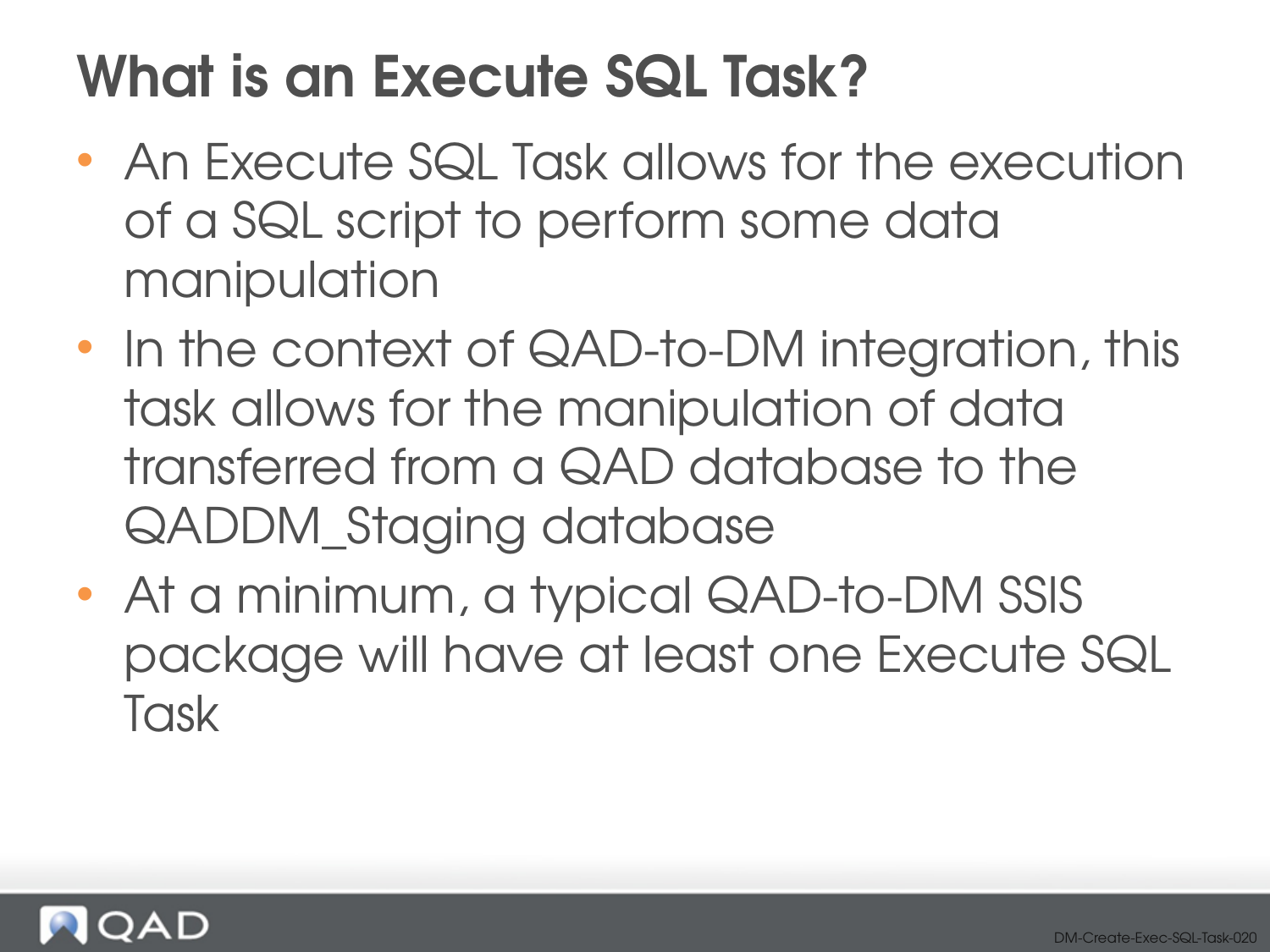

# What is an Execute SQL Task?
An Execute SQL Task allows for the execution of a SQL script to perform some data manipulation
In the context of QAD-to-DM integration, this task allows for the manipulation of data transferred from a QAD database to the QADDM_Staging database
At a minimum, a typical QAD-to-DM SSIS package will have at least one Execute SQL Task

DM-Create-Exec-SQL-Task-020